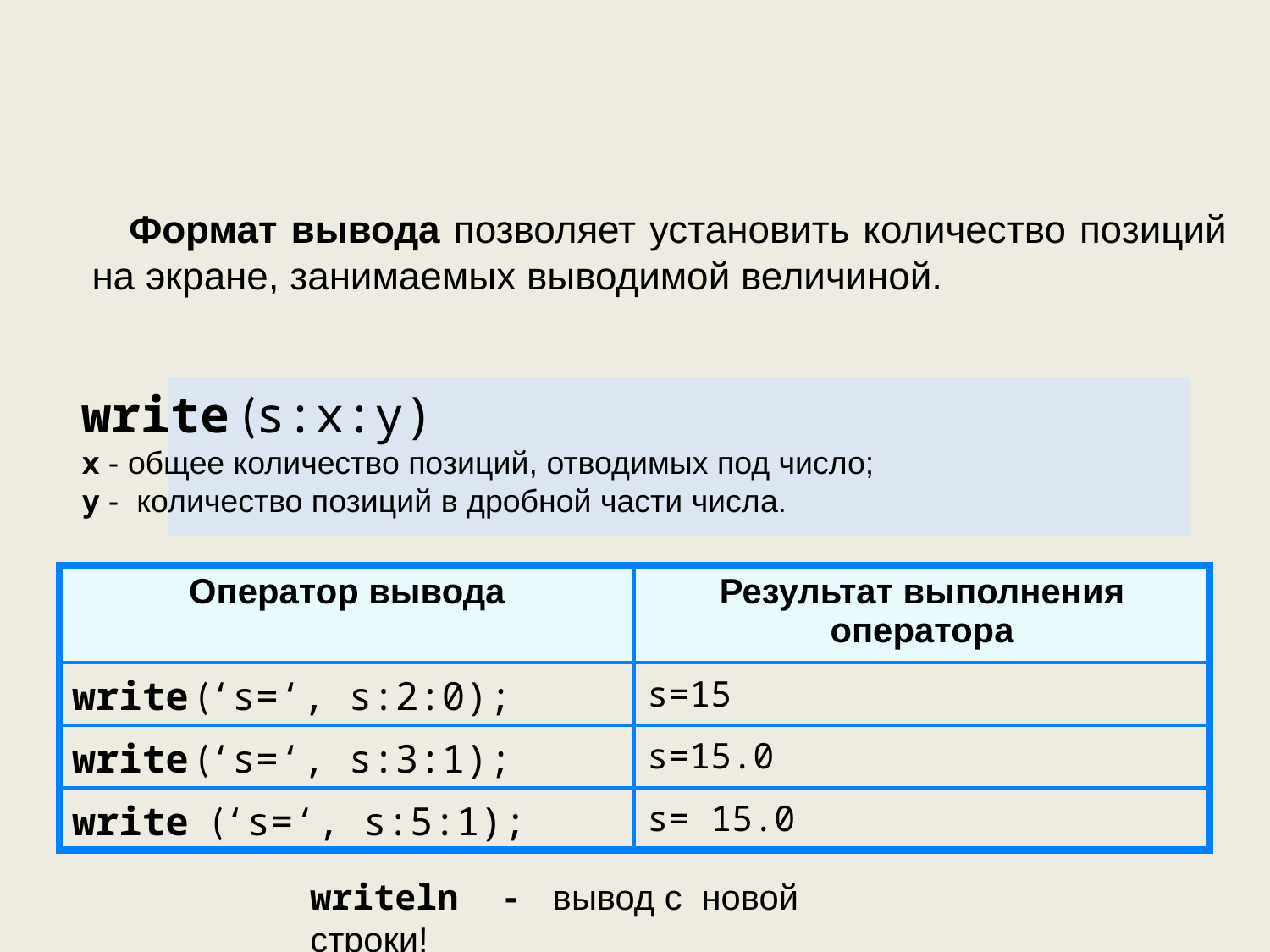

Формат вывода
Формат вывода позволяет установить количество позиций на экране, занимаемых выводимой величиной.
write (s:x:y)
x - общее количество позиций, отводимых под число;
y -  количество позиций в дробной части числа.

| Оператор вывода | Результат выполнения оператора |
| --- | --- |
| write (‘s=‘, s:2:0); | s=15 |
| write (‘s=‘, s:3:1); | s=15.0 |
| write (‘s=‘, s:5:1); | s= 15.0 |
writeln  -  вывод c  новой строки!